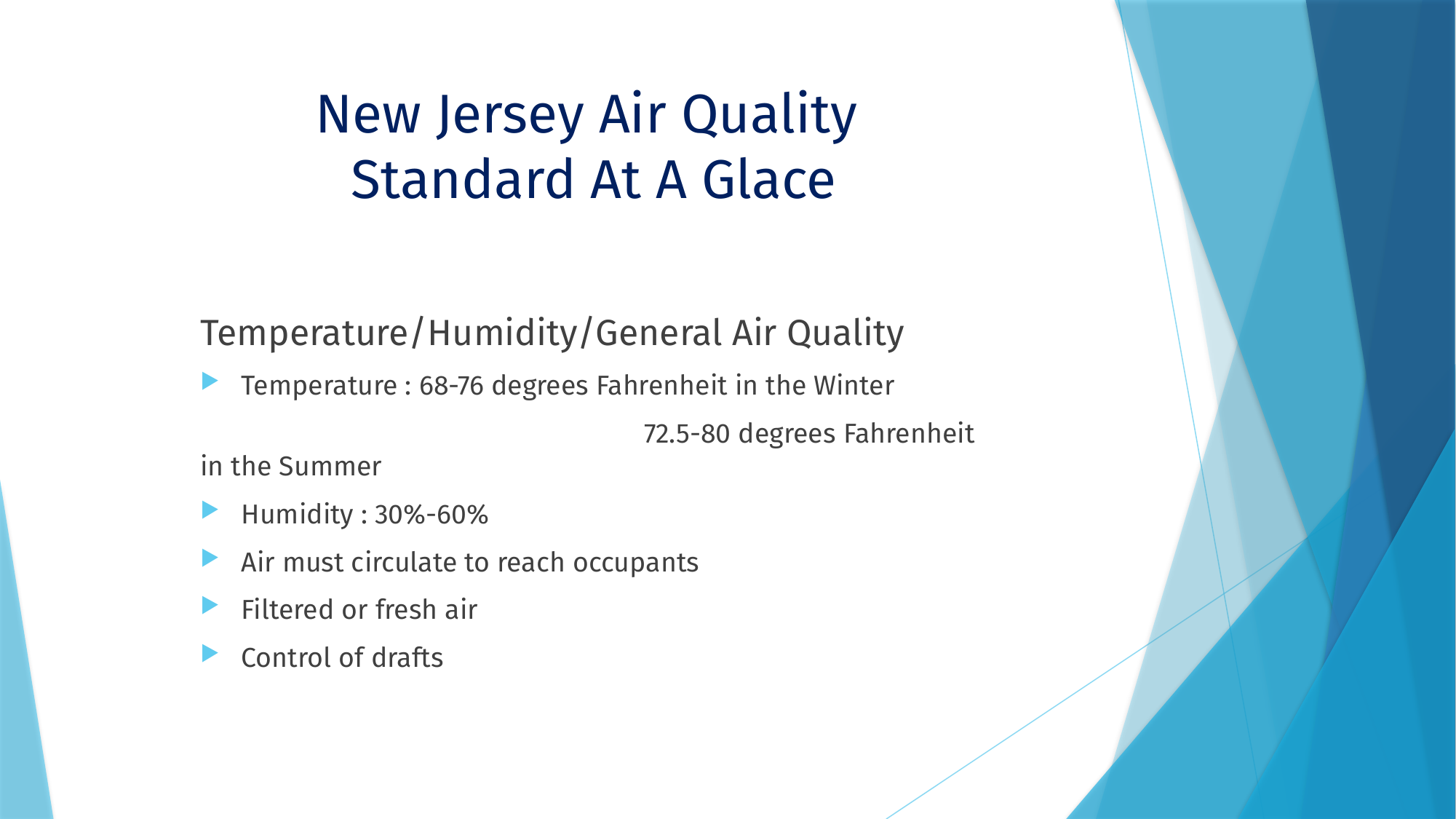

# New Jersey Air Quality Standard At A Glace
Temperature/Humidity/General Air Quality
Temperature : 68-76 degrees Fahrenheit in the Winter
				 72.5-80 degrees Fahrenheit in the Summer
Humidity : 30%-60%
Air must circulate to reach occupants
Filtered or fresh air
Control of drafts